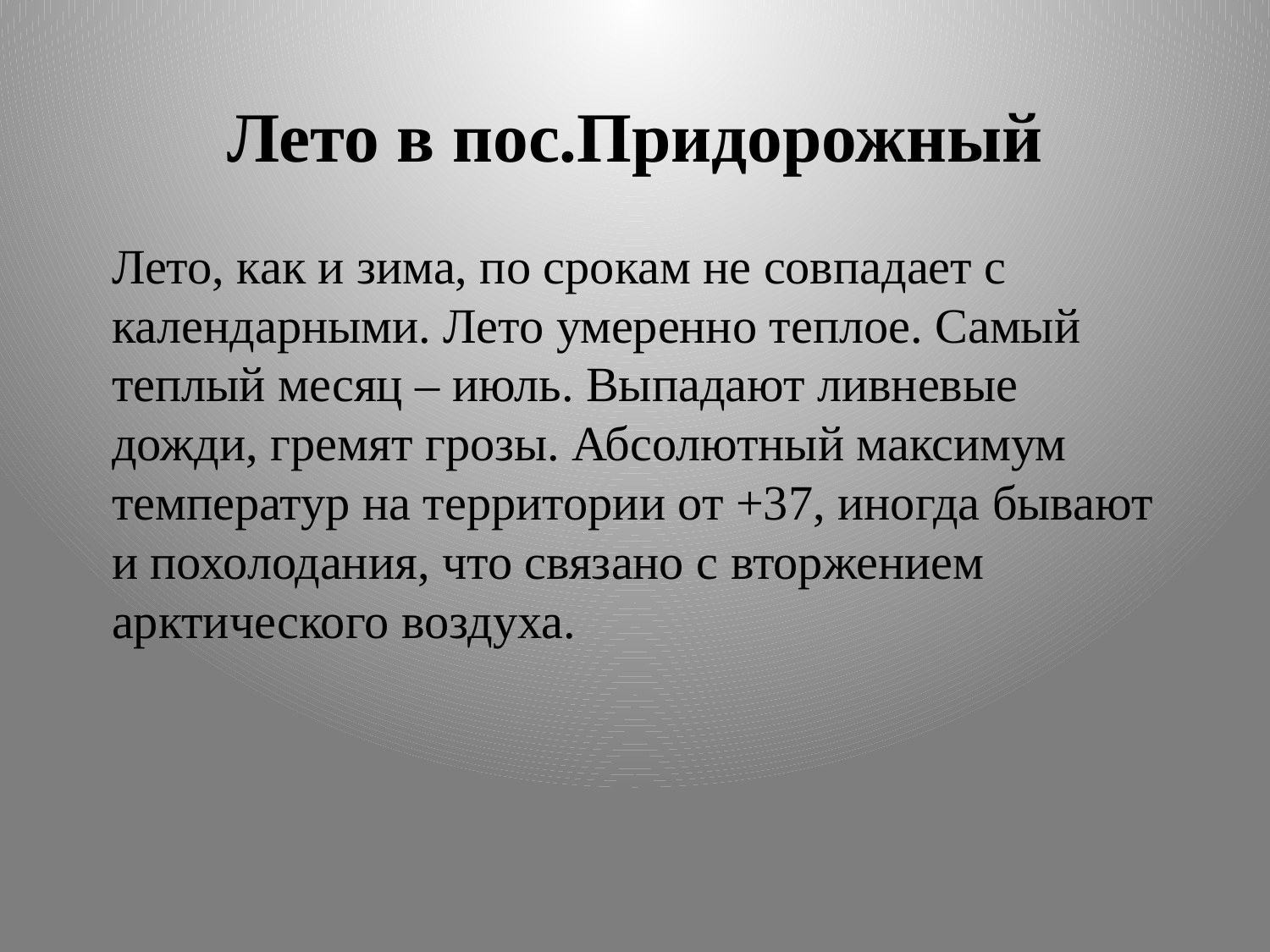

# Лето в пос.Придорожный
Лето, как и зима, по срокам не совпадает с календарными. Лето умеренно теплое. Самый теплый месяц – июль. Выпадают ливневые дожди, гремят грозы. Абсолютный максимум температур на территории от +37, иногда бывают и похолодания, что связано с вторжением арктического воздуха.